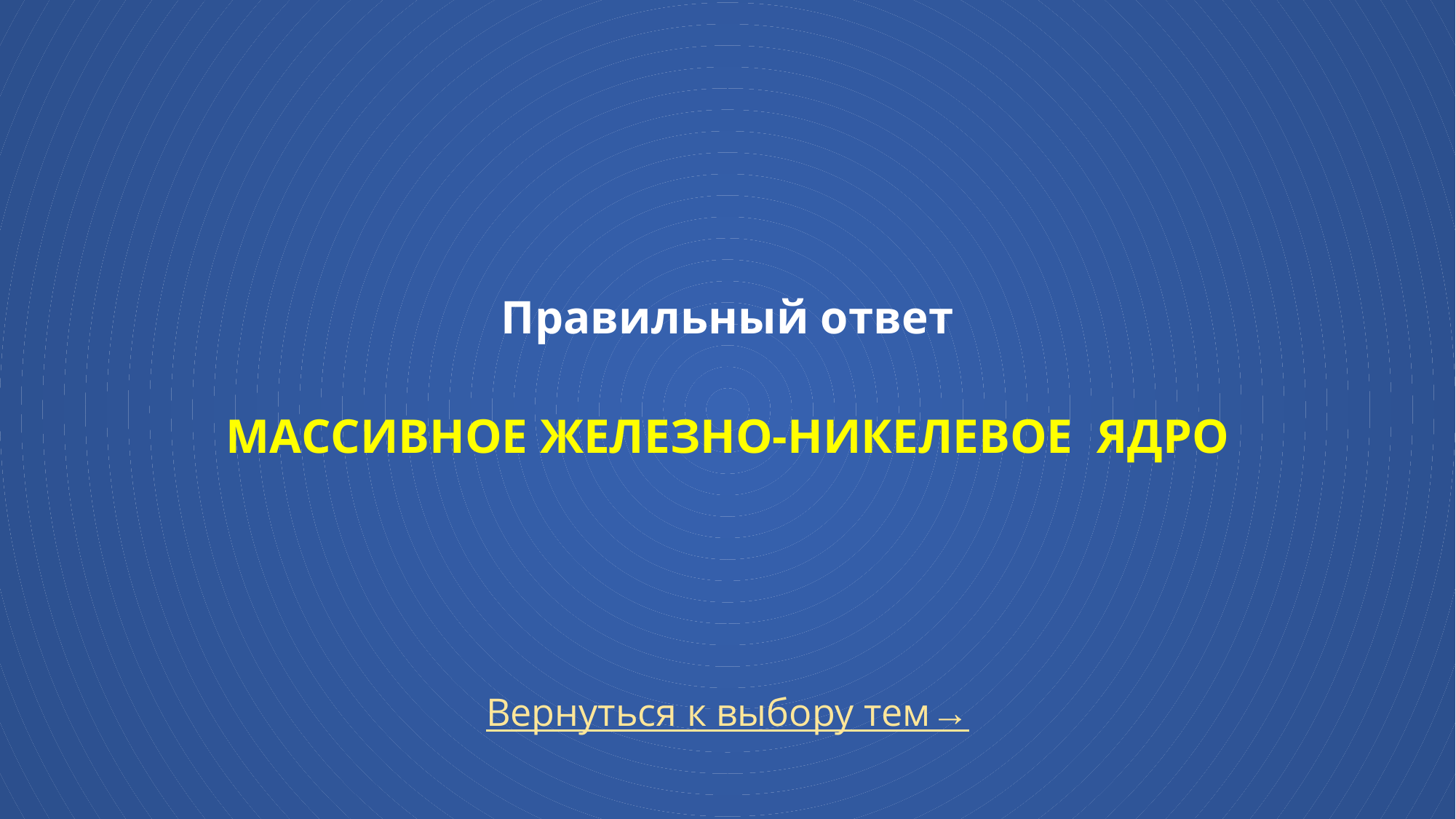

# Правильный ответ массивное железно-никелевое  ядро
Вернуться к выбору тем→